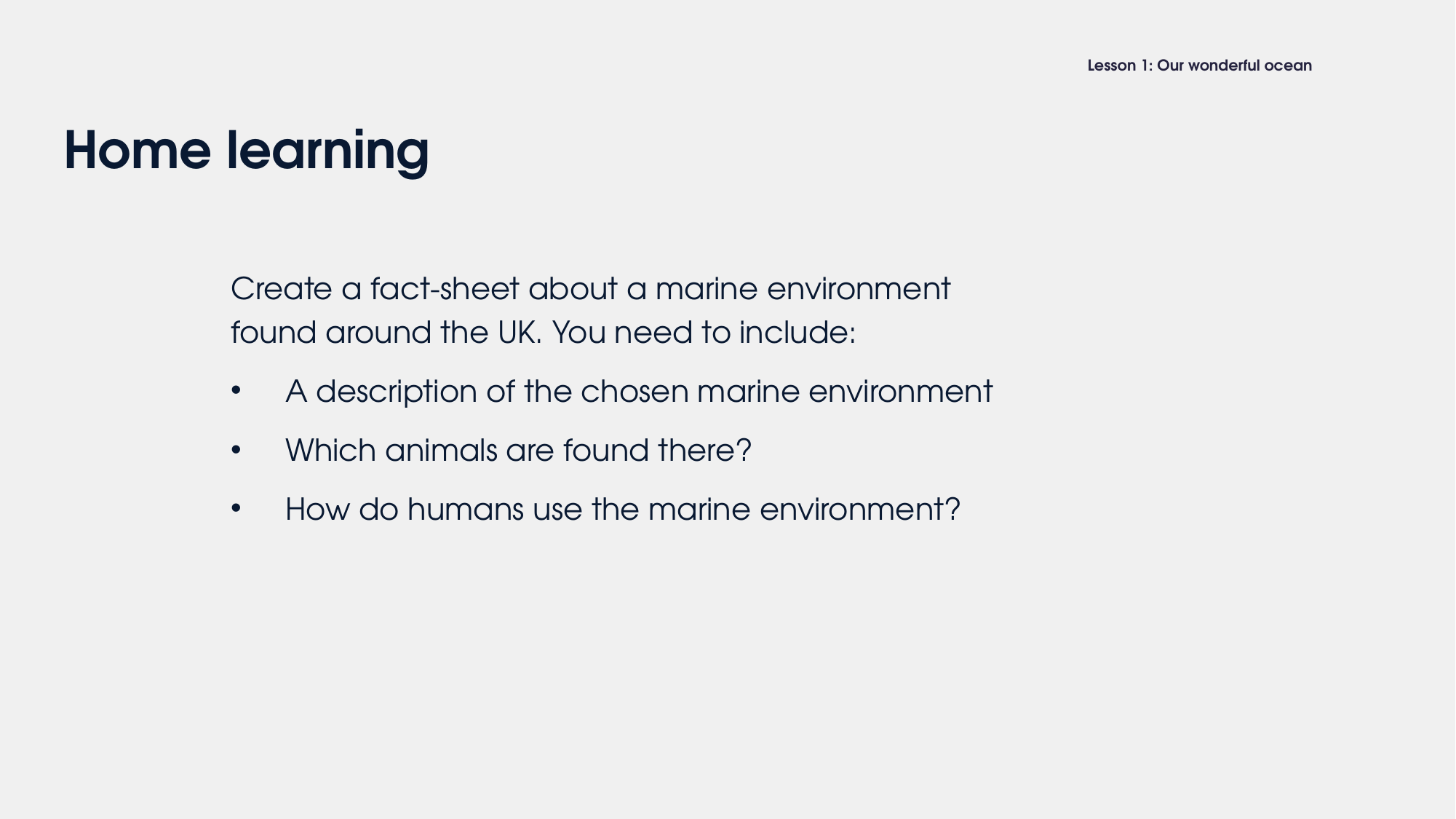

# Lesson 1: Our wonderful ocean
Home learning

Create a fact-sheet about a marine environment found around the UK. You need to include:
A description of the chosen marine environment
Which animals are found there?
How do humans use the marine environment?